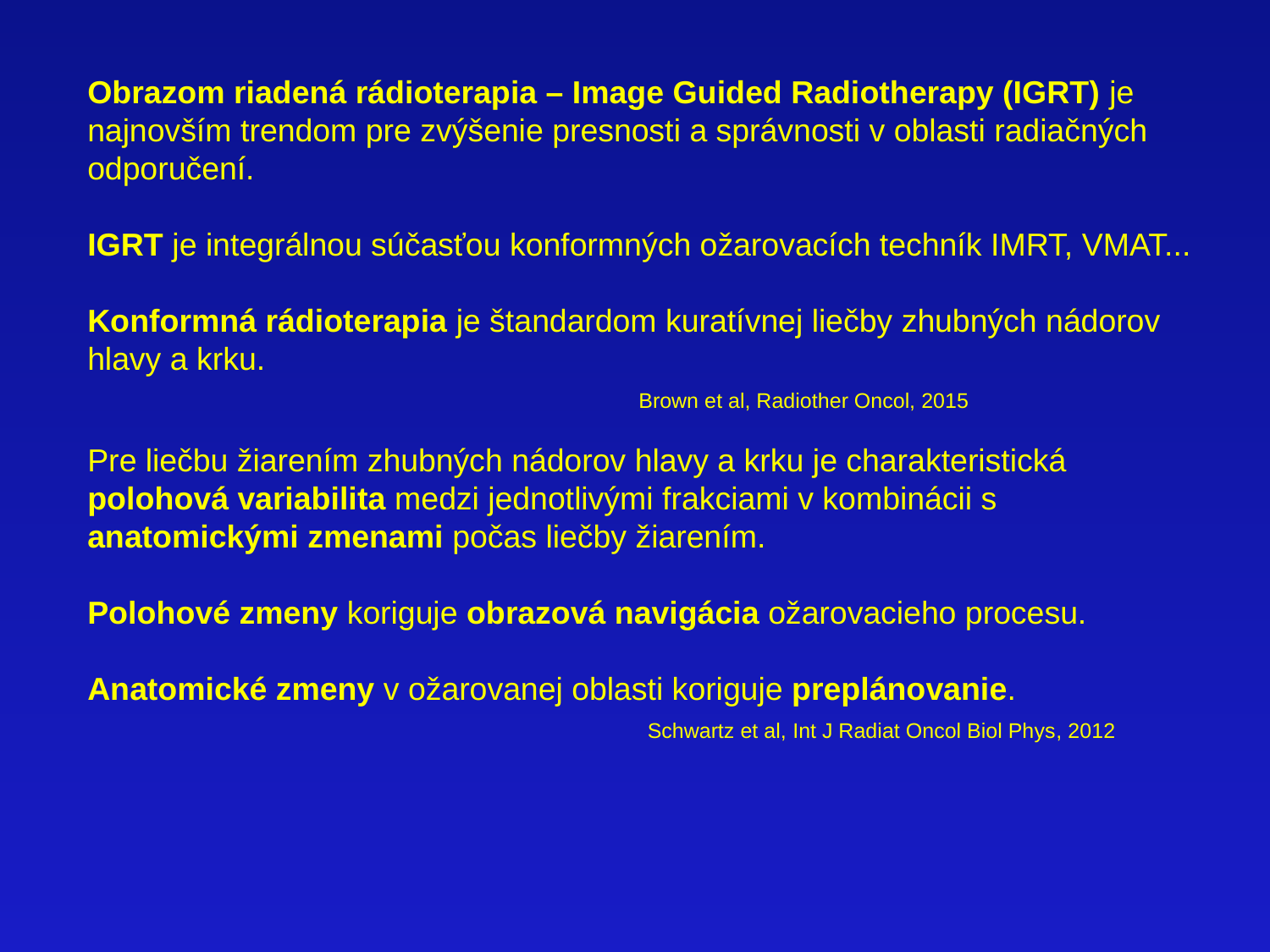

Obrazom riadená rádioterapia – Image Guided Radiotherapy (IGRT) je najnovším trendom pre zvýšenie presnosti a správnosti v oblasti radiačných  odporučení.

IGRT je integrálnou súčasťou konformných ožarovacích techník IMRT, VMAT...

Konformná rádioterapia je štandardom kuratívnej liečby zhubných nádorov hlavy a krku.
                                                              Brown et al, Radiother Oncol, 2015

Pre liečbu žiarením zhubných nádorov hlavy a krku je charakteristická  polohová variabilita medzi jednotlivými frakciami v kombinácii s anatomickými zmenami počas liečby žiarením.

Polohové zmeny koriguje obrazová navigácia ožarovacieho procesu.

Anatomické zmeny v ožarovanej oblasti koriguje preplánovanie.
                                                               Schwartz et al, Int J Radiat Oncol Biol Phys, 2012